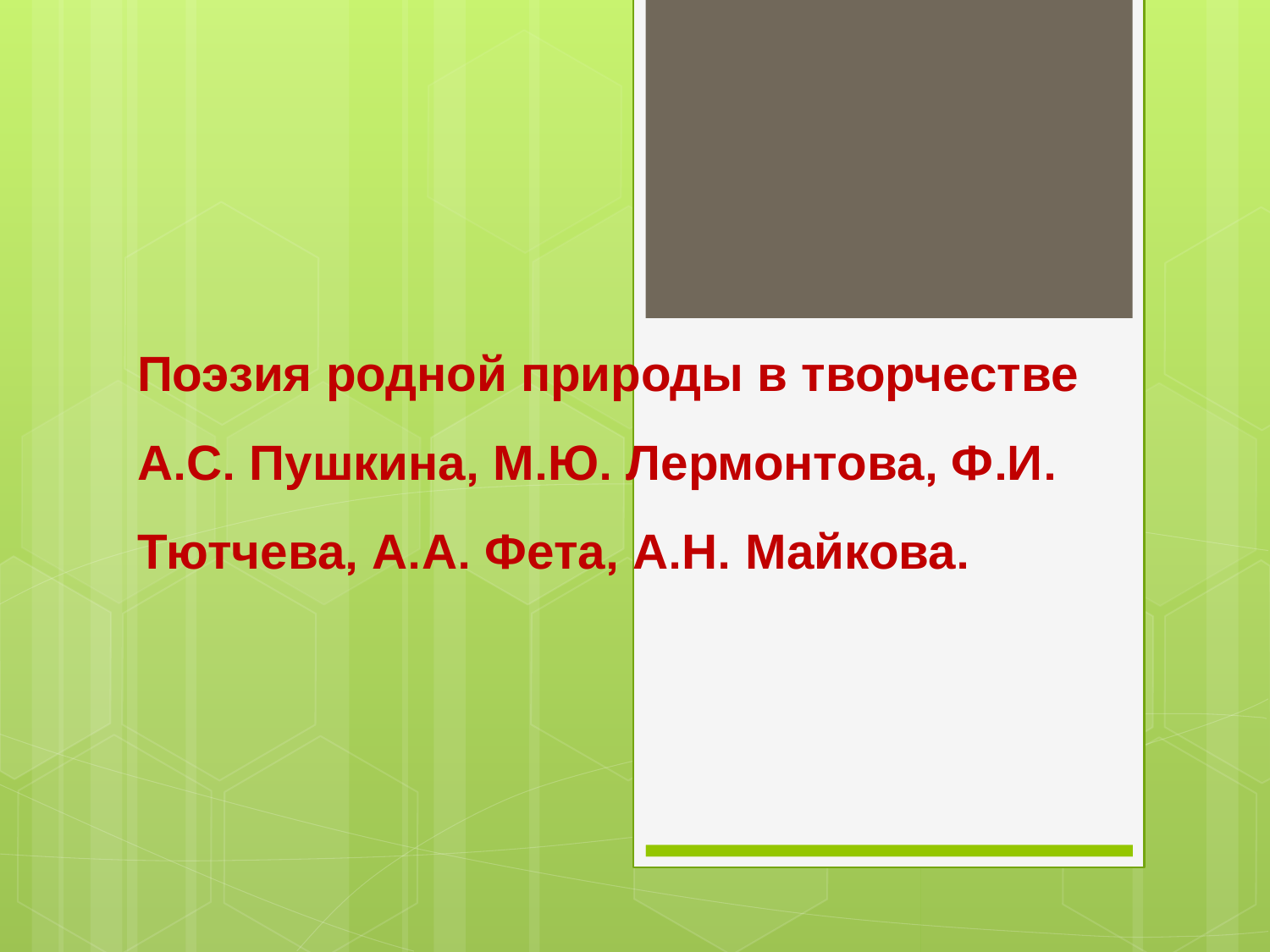

Поэзия родной природы в творчестве А.С. Пушкина, М.Ю. Лермонтова, Ф.И. Тютчева, А.А. Фета, А.Н. Майкова.